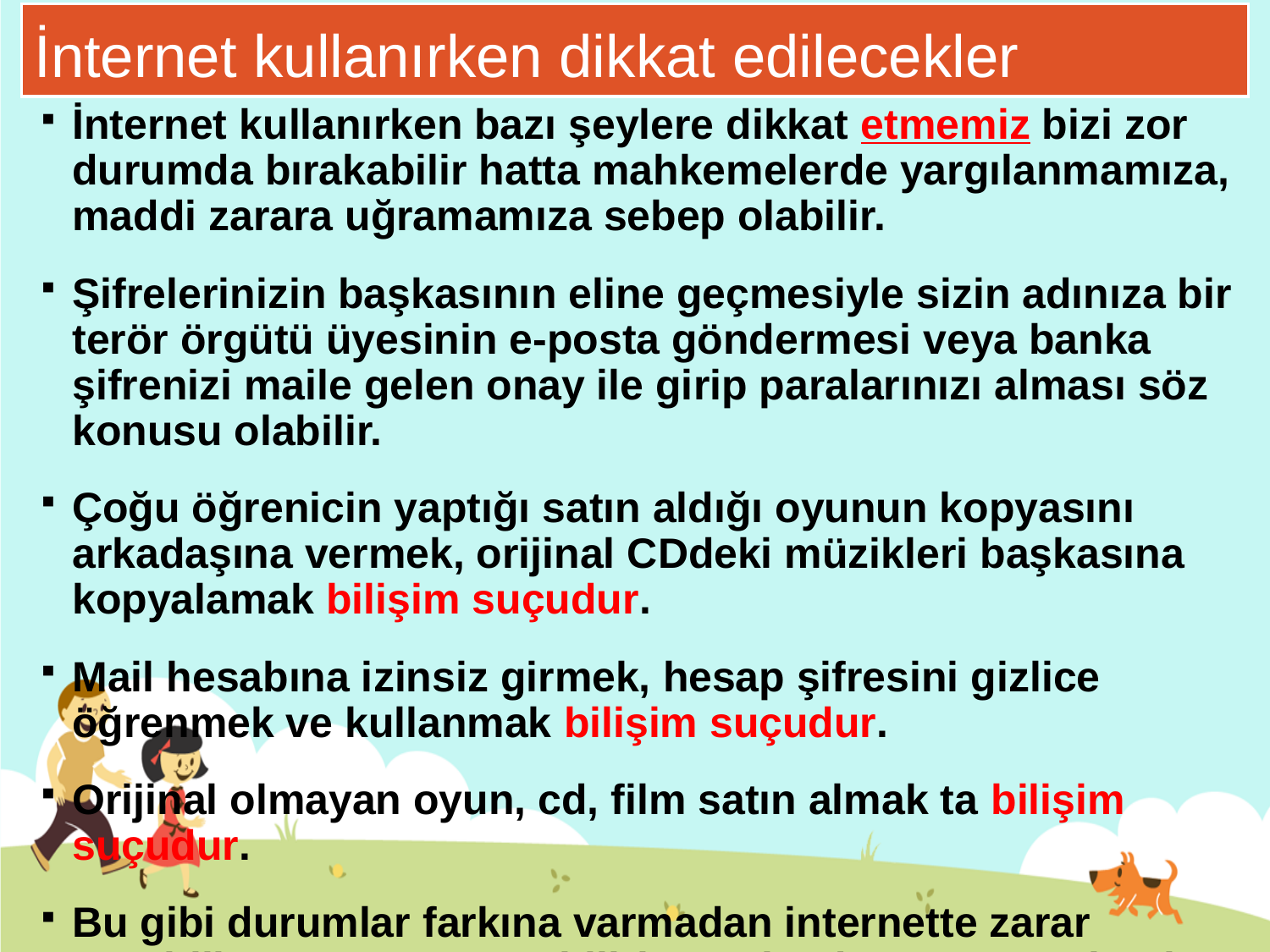

# İnternet kullanırken dikkat edilecekler
İnternet kullanırken bazı şeylere dikkat etmemiz bizi zor durumda bırakabilir hatta mahkemelerde yargılanmamıza, maddi zarara uğramamıza sebep olabilir.
Şifrelerinizin başkasının eline geçmesiyle sizin adınıza bir terör örgütü üyesinin e-posta göndermesi veya banka şifrenizi maile gelen onay ile girip paralarınızı alması söz konusu olabilir.
Çoğu öğrenicin yaptığı satın aldığı oyunun kopyasını arkadaşına vermek, orijinal CDdeki müzikleri başkasına kopyalamak bilişim suçudur.
Mail hesabına izinsiz girmek, hesap şifresini gizlice öğrenmek ve kullanmak bilişim suçudur.
Orijinal olmayan oyun, cd, film satın almak ta bilişim suçudur.
Bu gibi durumlar farkına varmadan internette zarar görebilir veya zarar verebiliriz. Neticede para veya hapis cezasıyla karşı karşıya kalabiliriz.